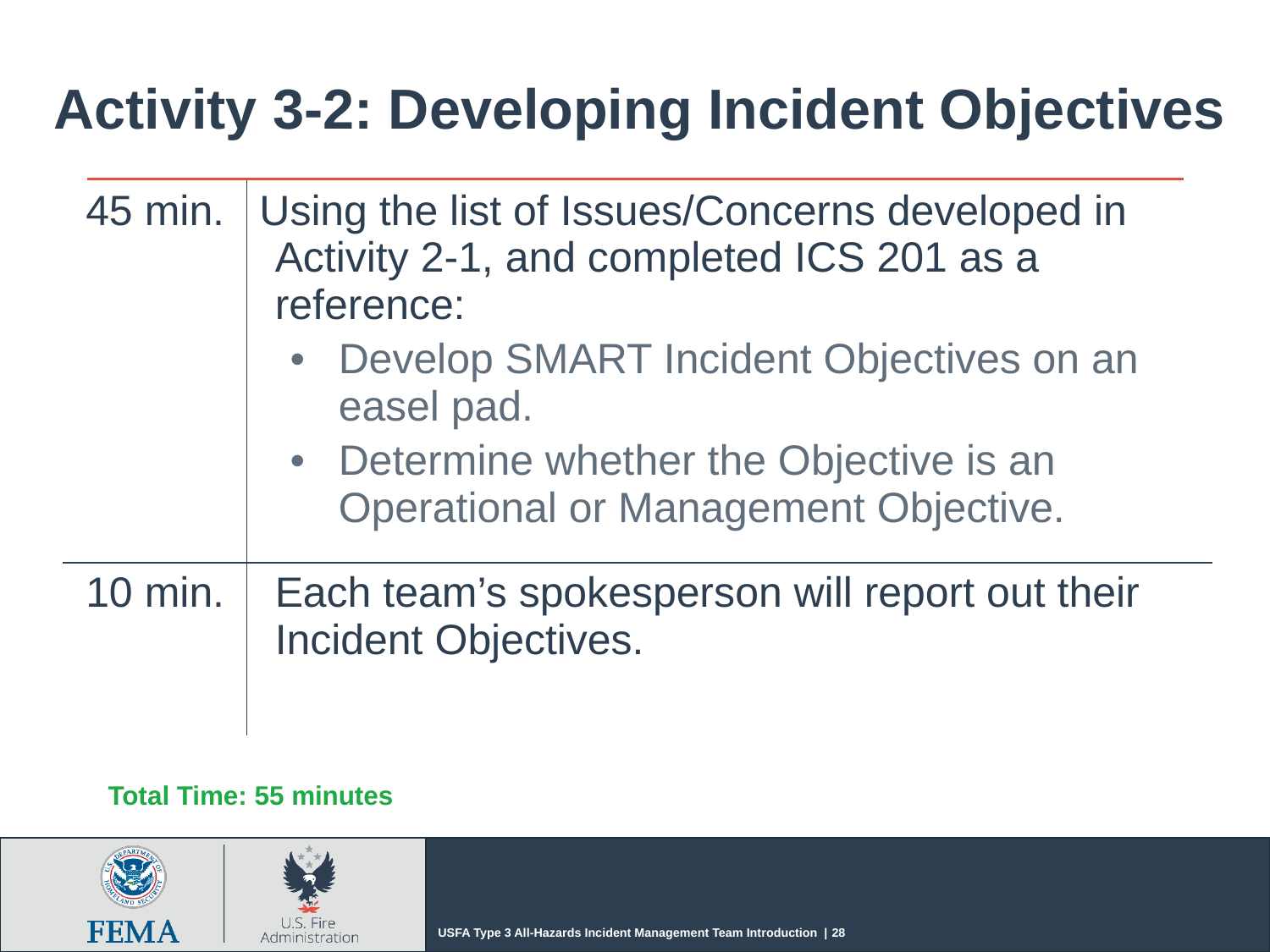

# Activity 3-2: Developing Incident Objectives
| 45 min. | Using the list of Issues/Concerns developed in Activity 2-1, and completed ICS 201 as a reference: Develop SMART Incident Objectives on an easel pad. Determine whether the Objective is an Operational or Management Objective. |
| --- | --- |
| 10 min. | Each team’s spokesperson will report out their Incident Objectives. |
Total Time: 55 minutes
USFA Type 3 All-Hazards Incident Management Team Introduction  | 28